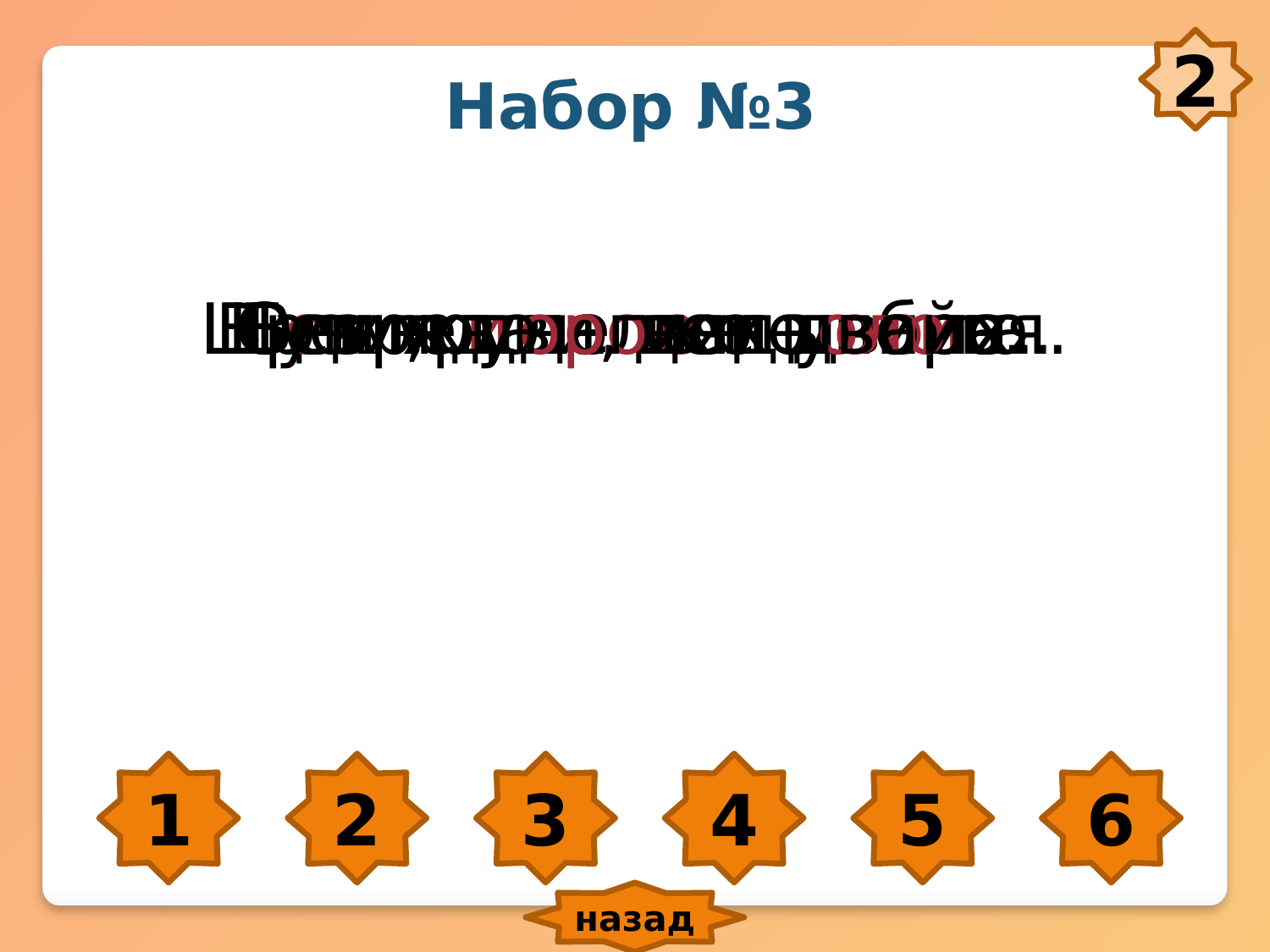

2
Набор №3
Век живи, век учись.
Один в поле не воин.
Секрет не для двоих.
Без труда нет добра.
Время дороже золота.
Шути, да оглядывайся.
1
2
3
4
5
6
назад